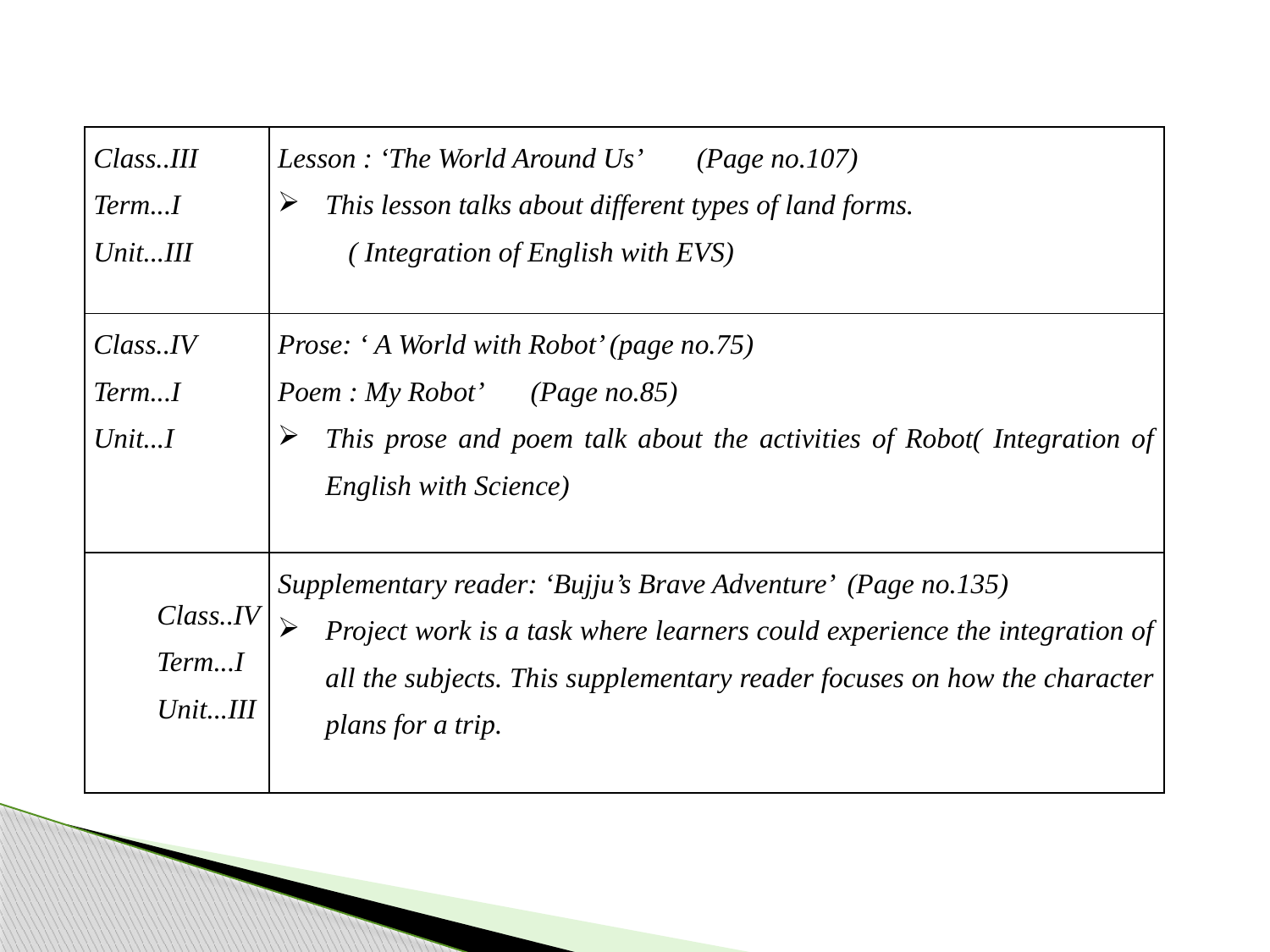

| Class..III Term...I Unit...III | Lesson : ‘The World Around Us’ (Page no.107) This lesson talks about different types of land forms. ( Integration of English with EVS) |
| --- | --- |
| Class..IV Term...I Unit...I | Prose: ‘ A World with Robot’ (page no.75) Poem : My Robot’ (Page no.85) This prose and poem talk about the activities of Robot( Integration of English with Science) |
| Class..IV Term...I Unit...III | Supplementary reader: ‘Bujju’s Brave Adventure’ (Page no.135) Project work is a task where learners could experience the integration of all the subjects. This supplementary reader focuses on how the character plans for a trip. |